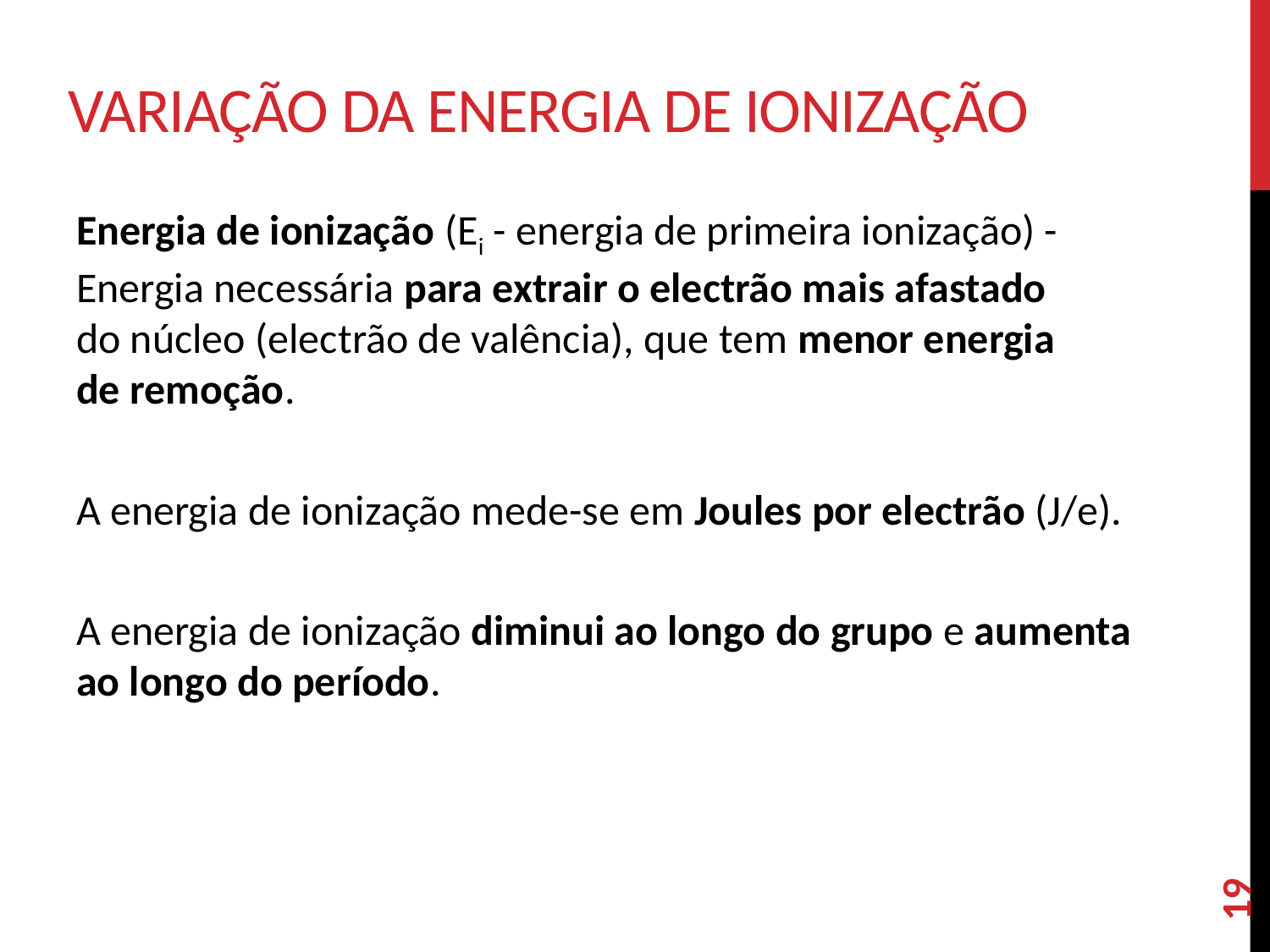

# Variação da Energia de ionização
Energia de ionização (Ei - energia de primeira ionização) - Energia necessária para extrair o electrão mais afastado
do núcleo (electrão de valência), que tem menor energia
de remoção.

A energia de ionização mede-se em Joules por electrão (J/e).

A energia de ionização diminui ao longo do grupo e aumenta ao longo do período.

19